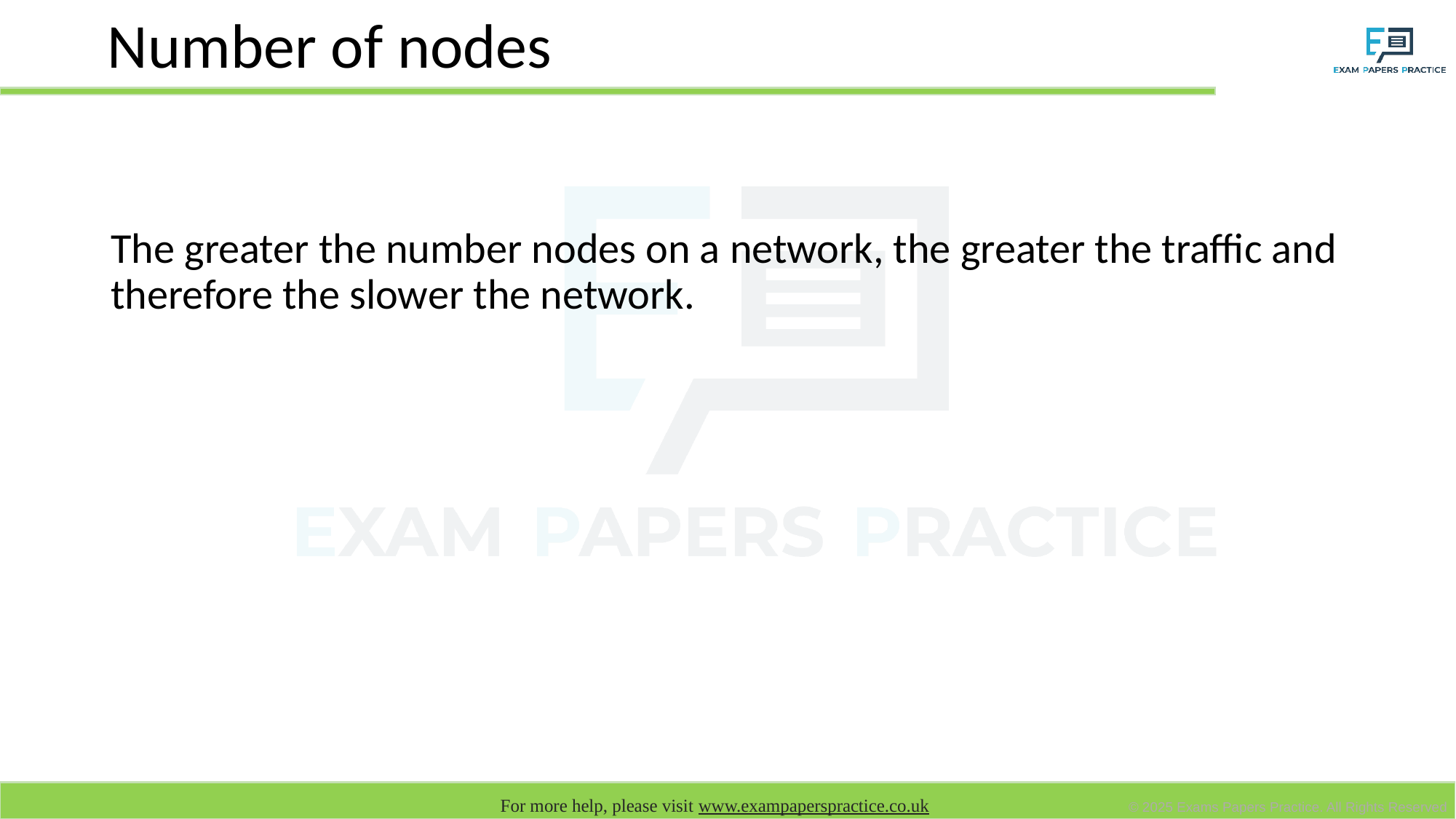

# Number of nodes
The greater the number nodes on a network, the greater the traffic and therefore the slower the network.